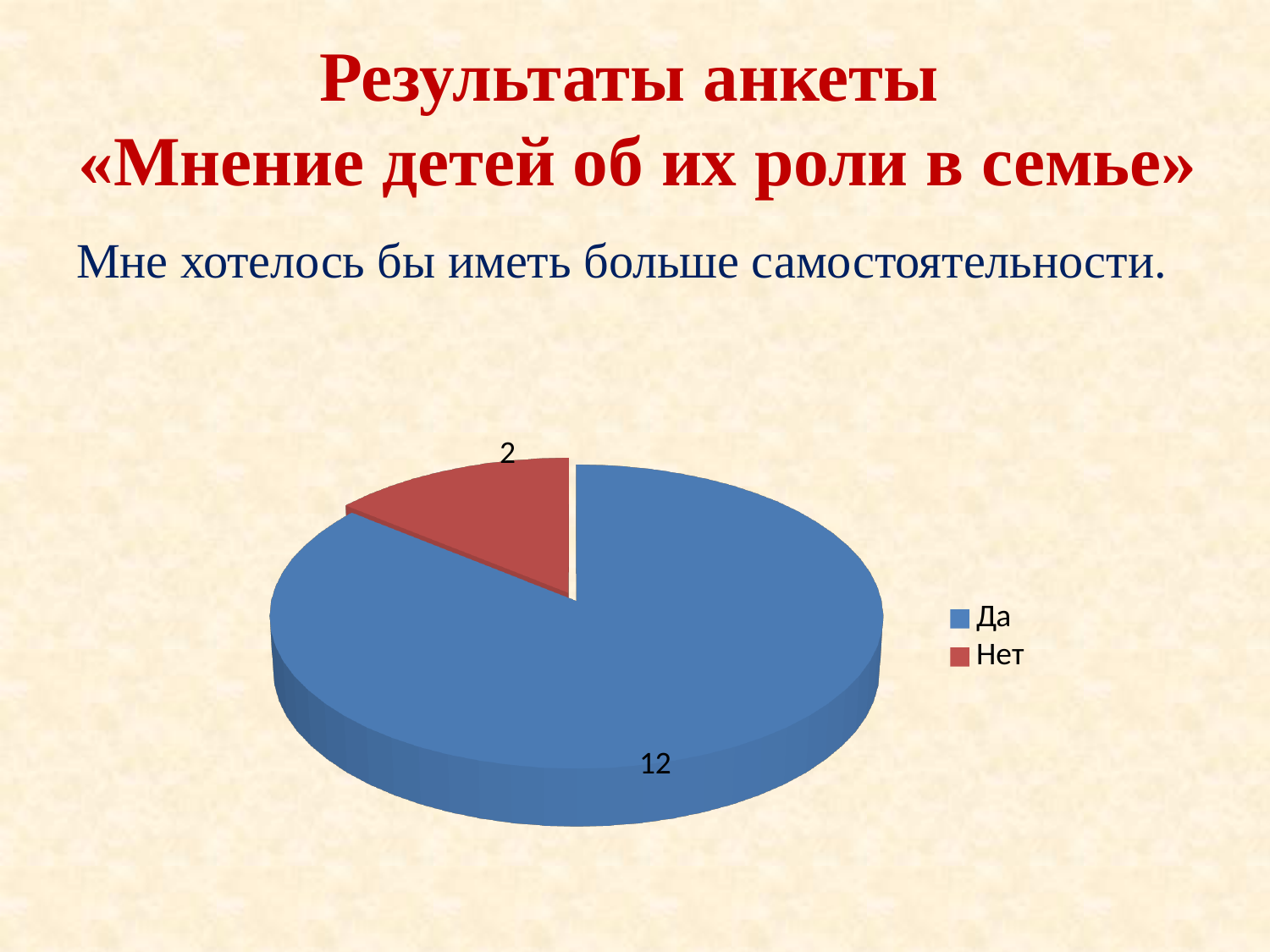

# Результаты анкеты «Мнение детей об их роли в семье»
Мне хотелось бы иметь больше самостоятельности.

[unsupported chart]